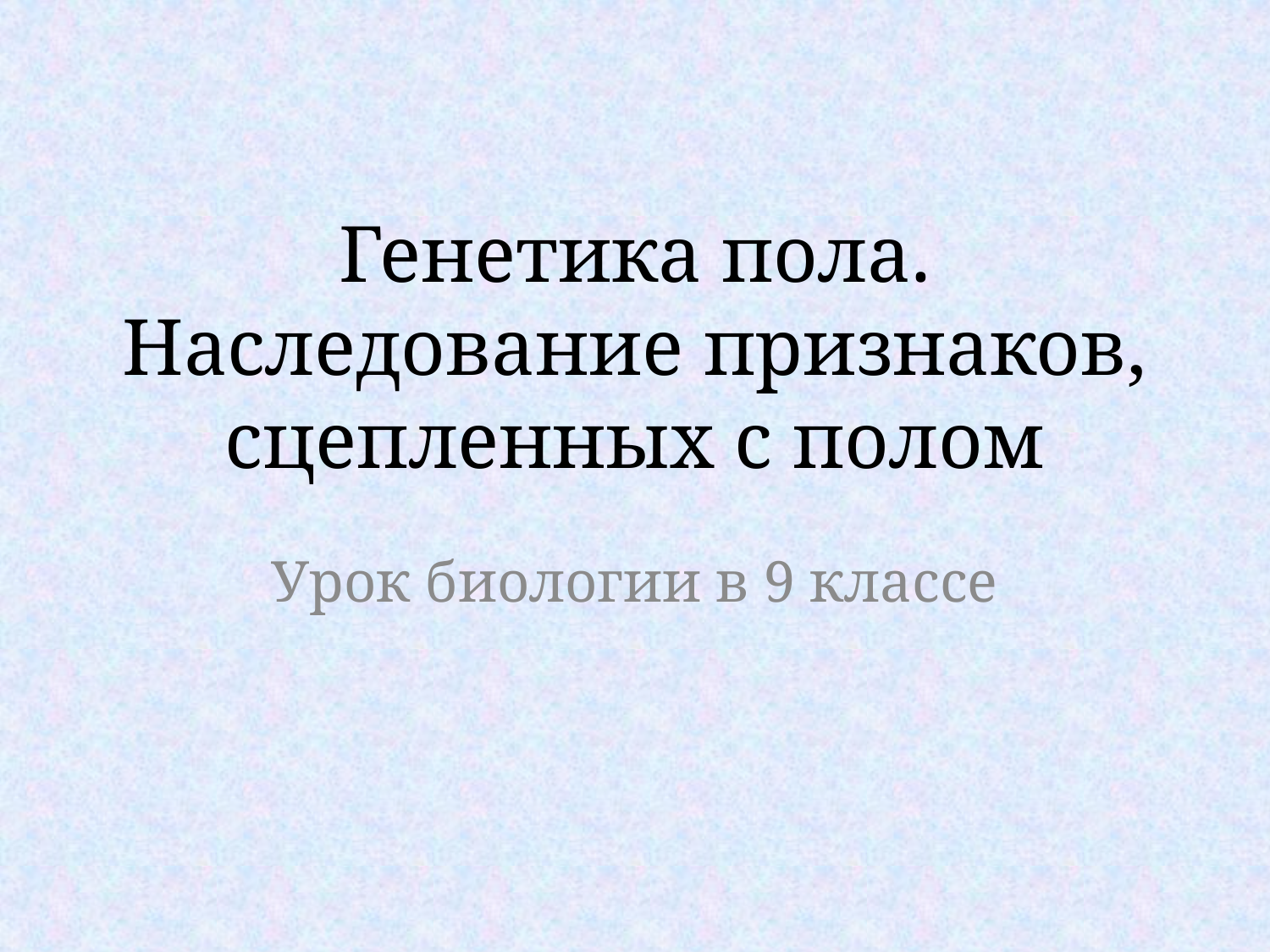

# Генетика пола. Наследование признаков, сцепленных с полом
Урок биологии в 9 классе